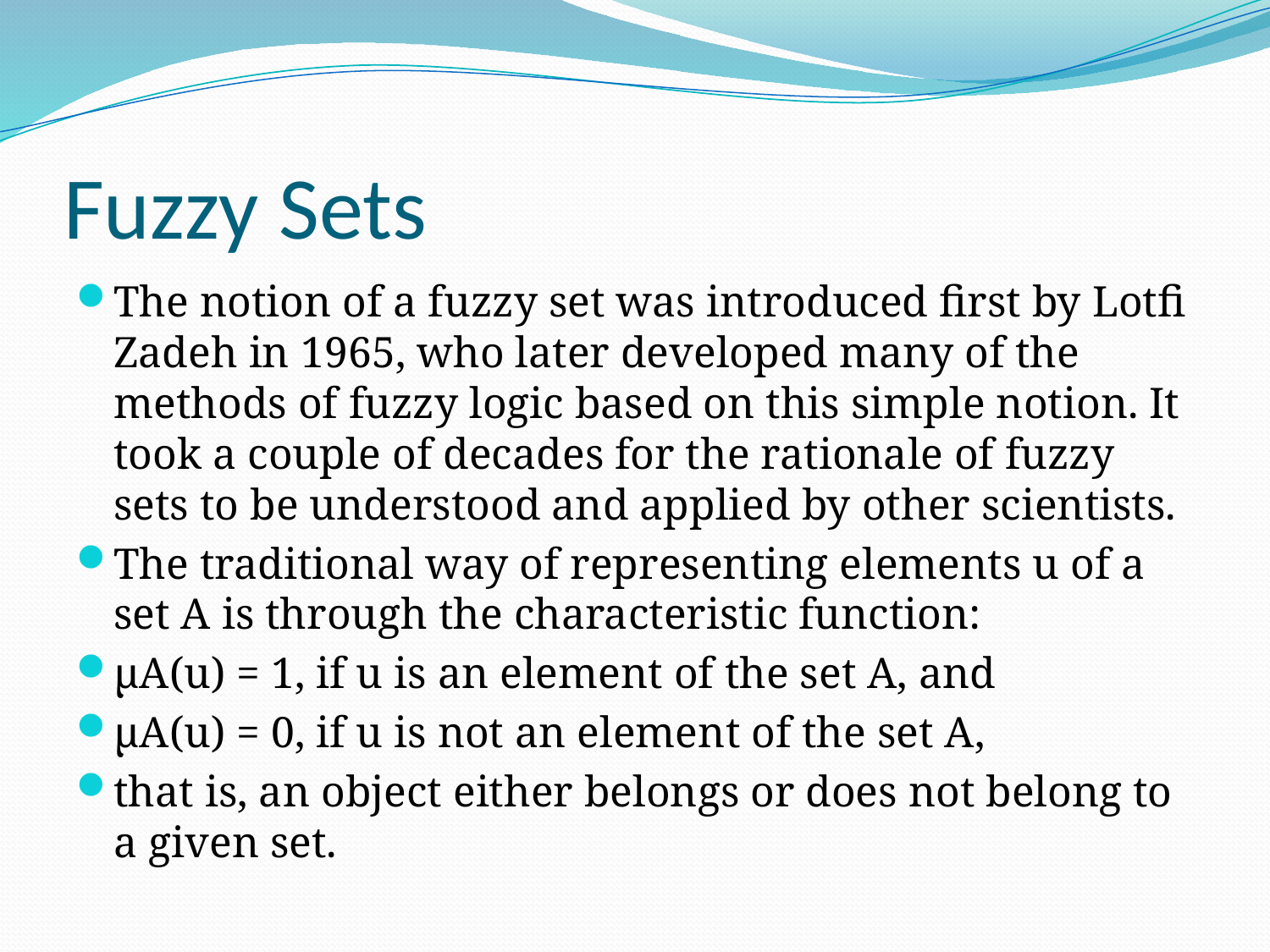

# Fuzzy Sets
The notion of a fuzzy set was introduced first by Lotfi Zadeh in 1965, who later developed many of the methods of fuzzy logic based on this simple notion. It took a couple of decades for the rationale of fuzzy sets to be understood and applied by other scientists.
The traditional way of representing elements u of a set A is through the characteristic function:
μA(u) = 1, if u is an element of the set A, and
μA(u) = 0, if u is not an element of the set A,
that is, an object either belongs or does not belong to a given set.